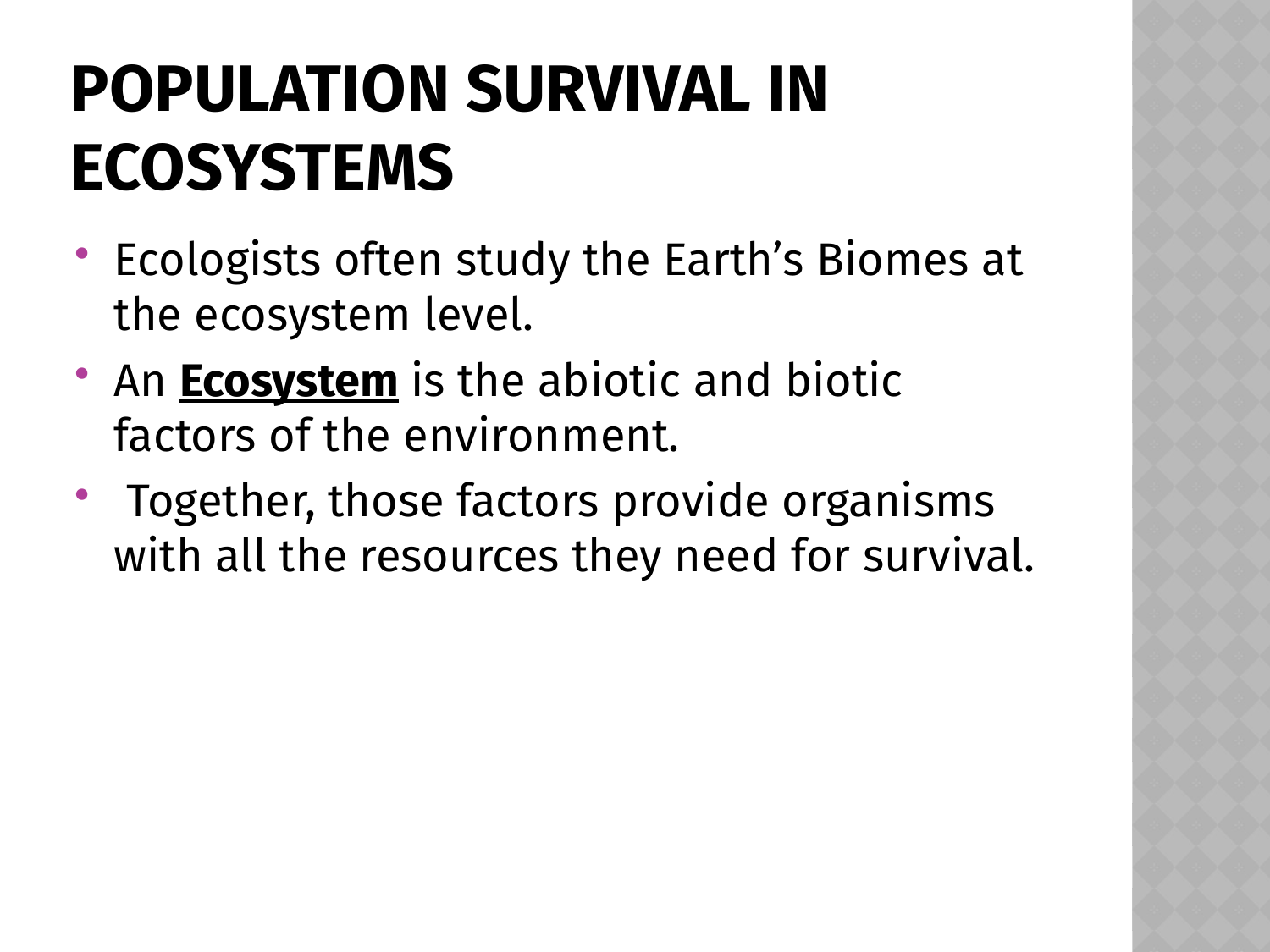

# Population survival in ecosystems
Ecologists often study the Earth’s Biomes at the ecosystem level.
An Ecosystem is the abiotic and biotic factors of the environment.
 Together, those factors provide organisms with all the resources they need for survival.